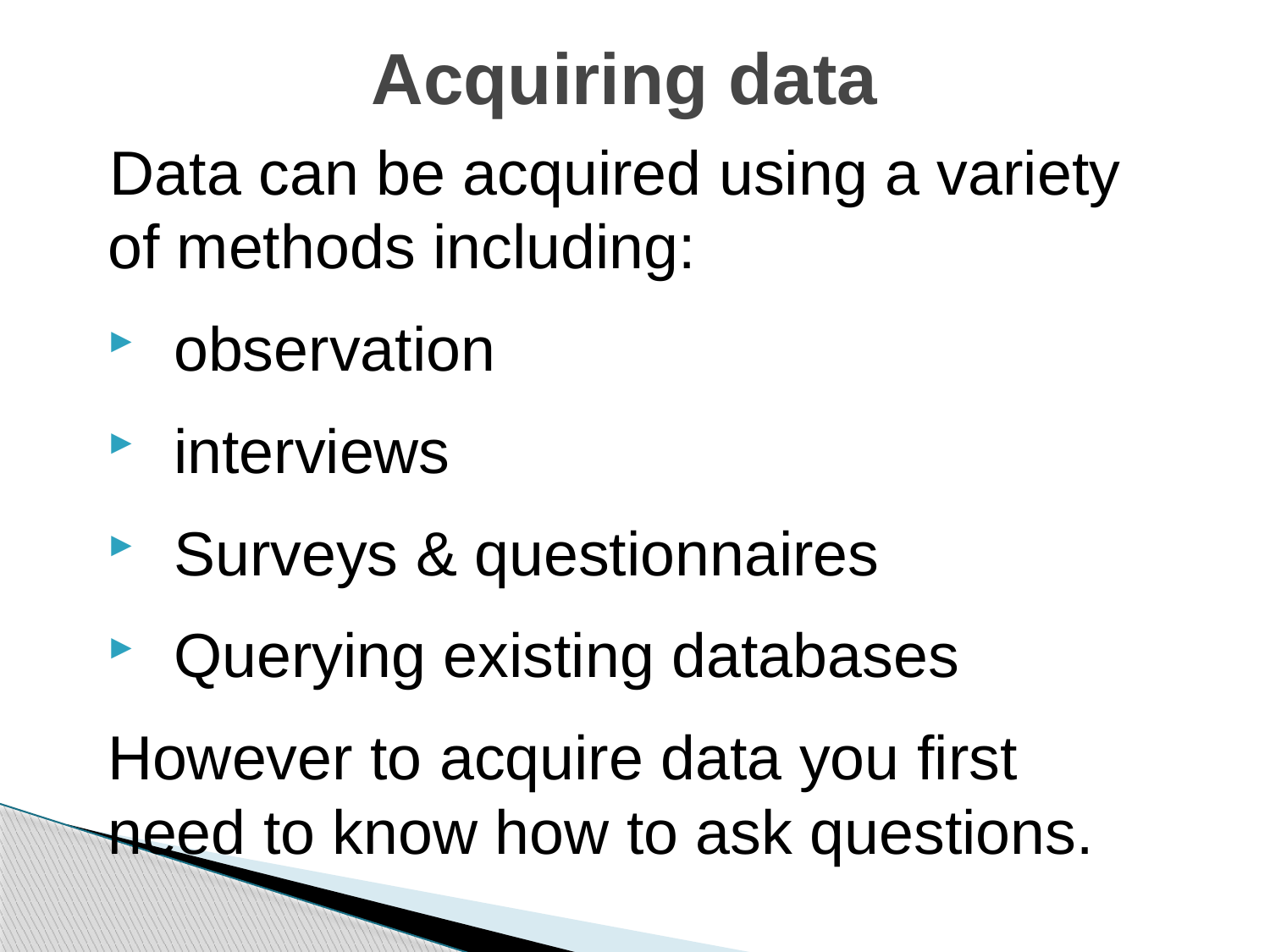

# Acquiring data
Data can be acquired using a variety of methods including:
observation
interviews
Surveys & questionnaires
Querying existing databases
However to acquire data you first need to know how to ask questions.